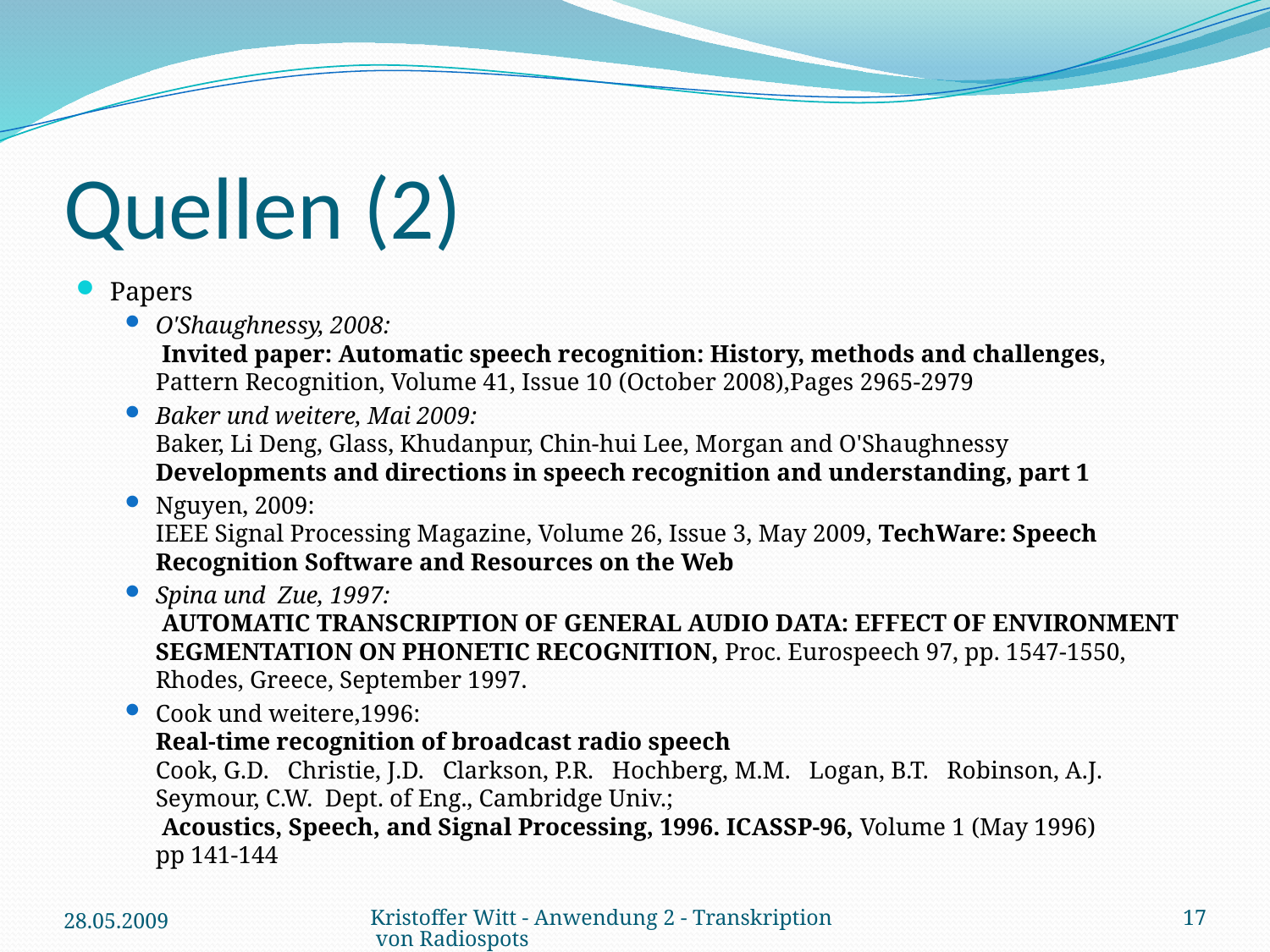

# Quellen (2)
Papers
O'Shaughnessy, 2008:
 Invited paper: Automatic speech recognition: History, methods and challenges, Pattern Recognition, Volume 41, Issue 10 (October 2008),Pages 2965-2979
Baker und weitere, Mai 2009:
Baker, Li Deng, Glass, Khudanpur, Chin-hui Lee, Morgan and O'Shaughnessy
Developments and directions in speech recognition and understanding, part 1
Nguyen, 2009:
IEEE Signal Processing Magazine, Volume 26, Issue 3, May 2009, TechWare: Speech Recognition Software and Resources on the Web
Spina und  Zue, 1997:
 AUTOMATIC TRANSCRIPTION OF GENERAL AUDIO DATA: EFFECT OF ENVIRONMENT SEGMENTATION ON PHONETIC RECOGNITION, Proc. Eurospeech 97, pp. 1547-1550, Rhodes, Greece, September 1997.
Cook und weitere,1996:
Real-time recognition of broadcast radio speech
Cook, G.D.   Christie, J.D.   Clarkson, P.R.   Hochberg, M.M.   Logan, B.T.   Robinson, A.J.   Seymour, C.W.  Dept. of Eng., Cambridge Univ.;
 Acoustics, Speech, and Signal Processing, 1996. ICASSP-96, Volume 1 (May 1996)
pp 141-144

28.05.2009
Kristoffer Witt - Anwendung 2 - Transkription von Radiospots
17